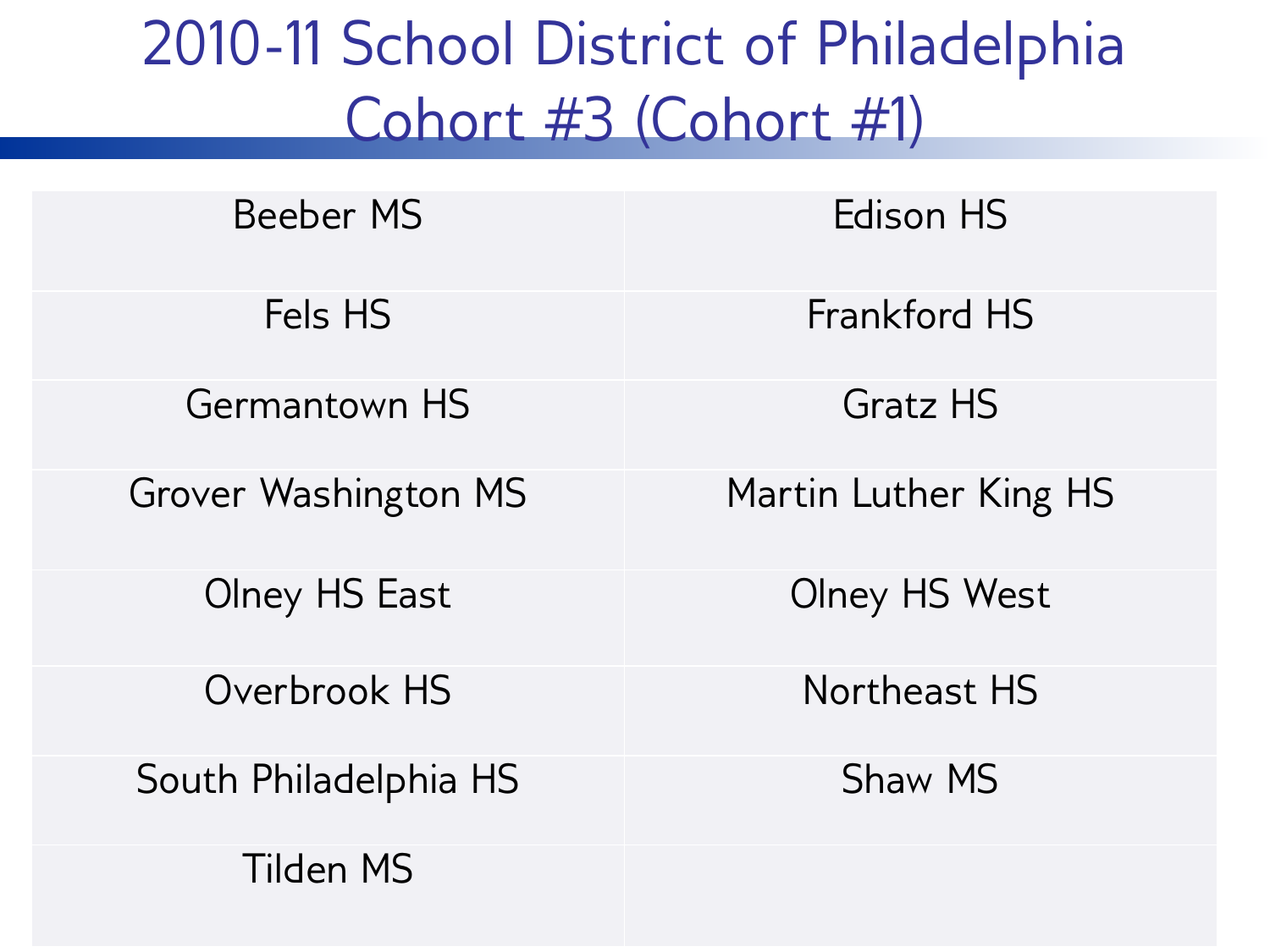

# 2010-11 School District of Philadelphia Cohort #3 (Cohort #1)
| Beeber MS | Edison HS |
| --- | --- |
| Fels HS | Frankford HS |
| Germantown HS | Gratz HS |
| Grover Washington MS | Martin Luther King HS |
| Olney HS East | Olney HS West |
| Overbrook HS | Northeast HS |
| South Philadelphia HS | Shaw MS |
| Tilden MS |  |